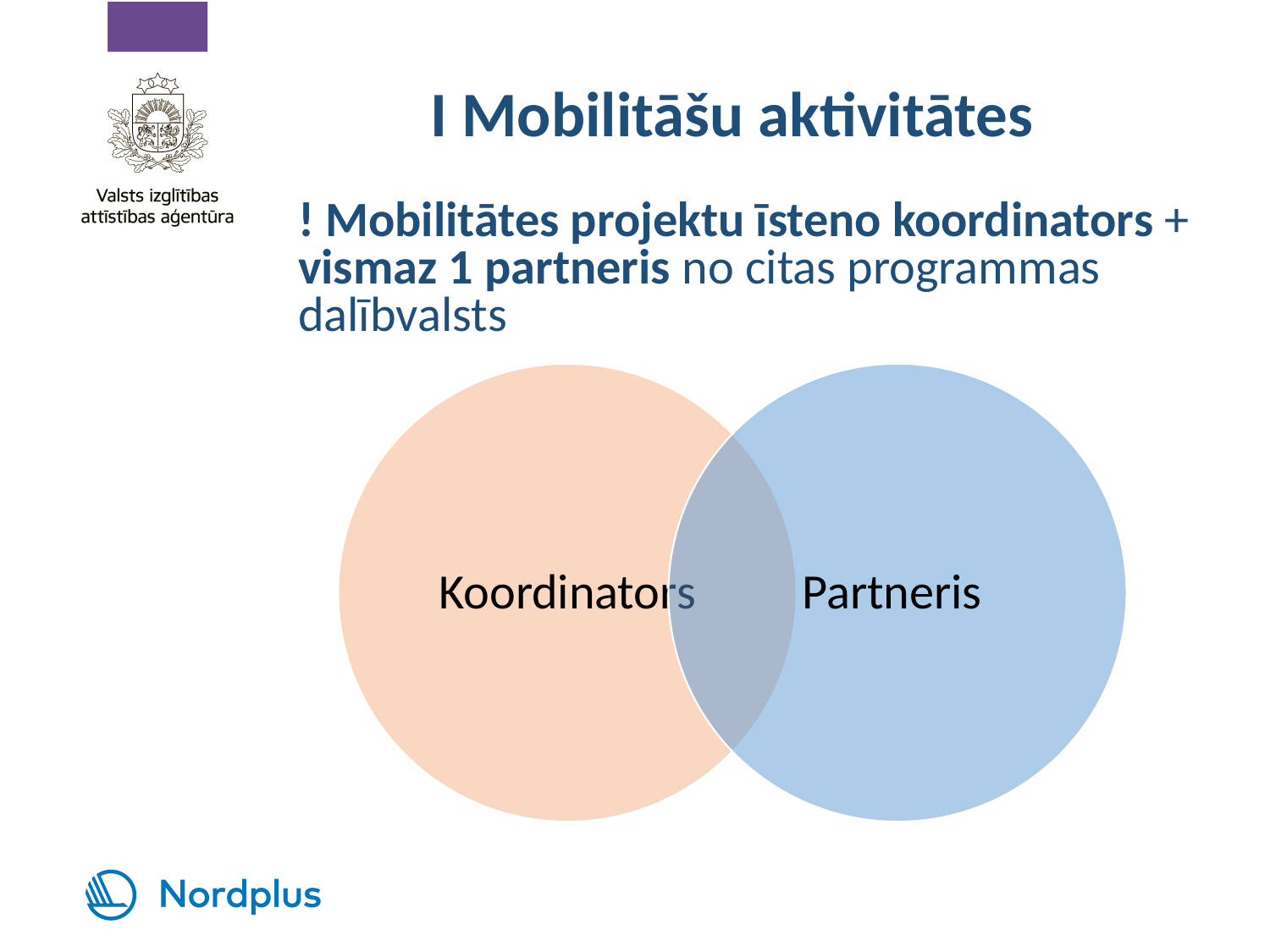

# I Mobilitāšu aktivitātes
! Mobilitātes projektu īsteno koordinators + vismaz 1 partneris no citas programmas dalībvalsts

Koordinators
Partneris